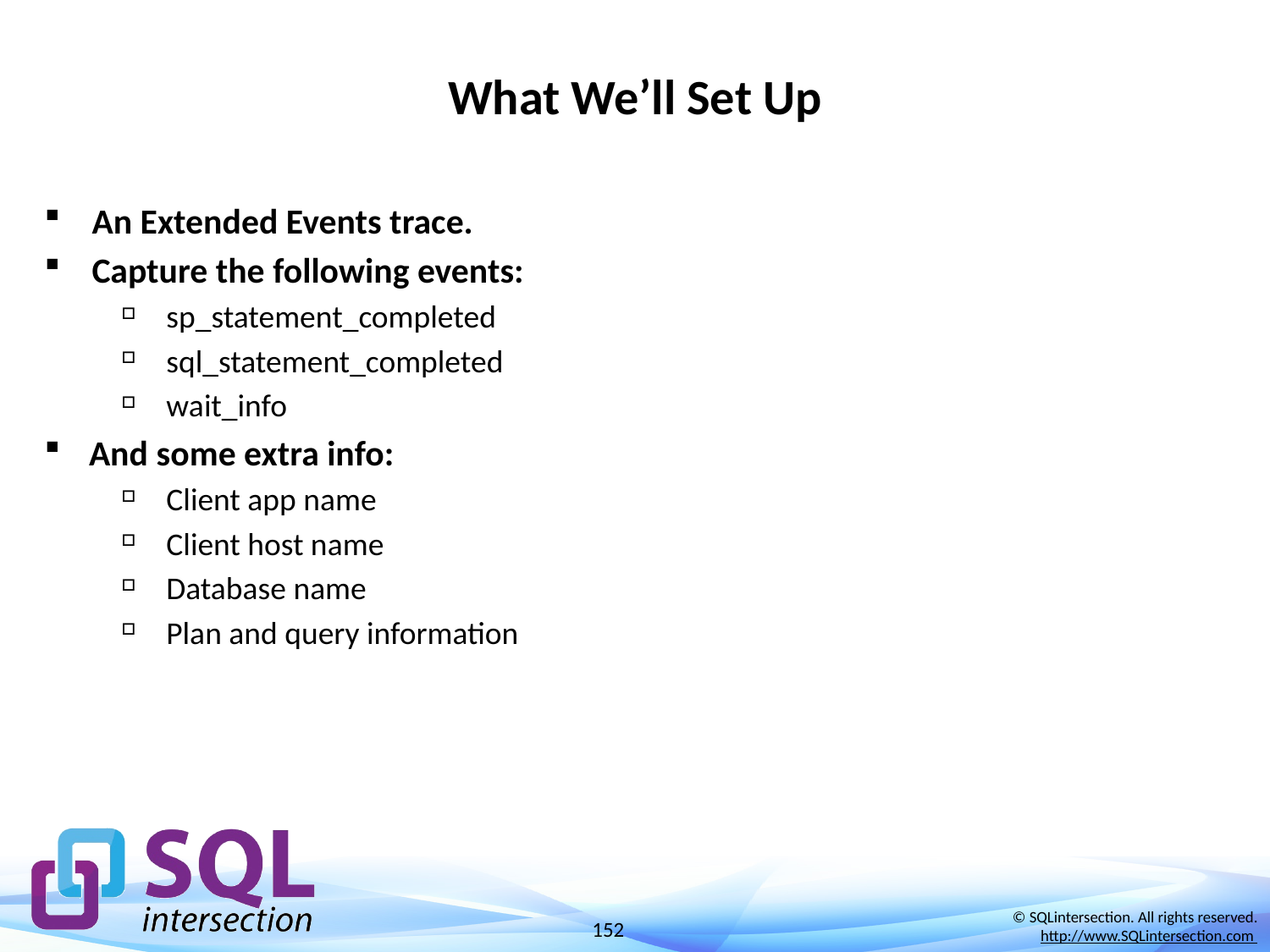

# What We’ll Set Up
An Extended Events trace.
Capture the following events:
sp_statement_completed
sql_statement_completed
wait_info
And some extra info:
Client app name
Client host name
Database name
Plan and query information